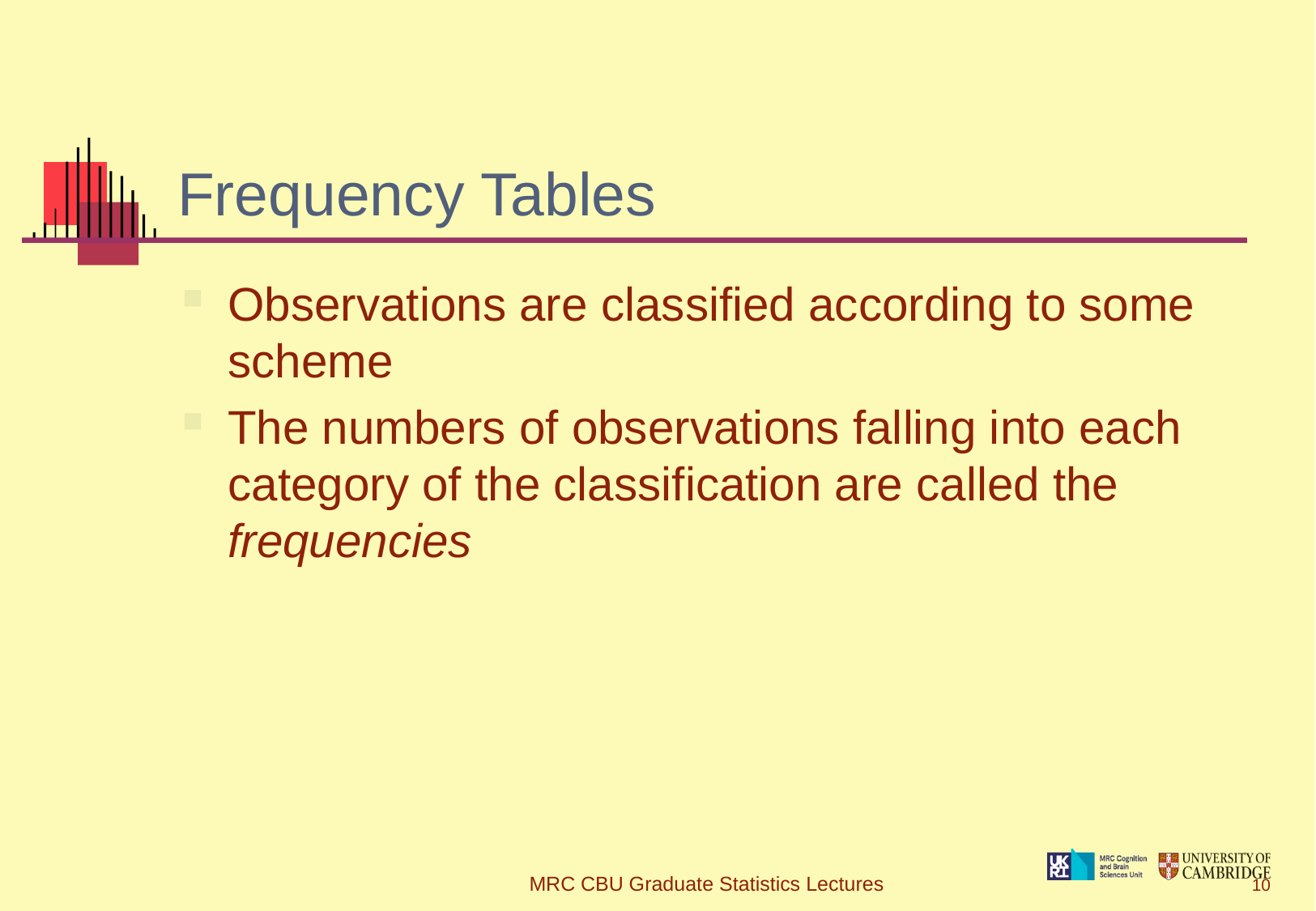

# Frequency Tables
Observations are classified according to some scheme
The numbers of observations falling into each category of the classification are called the frequencies

MRC CBU Graduate Statistics Lectures
10